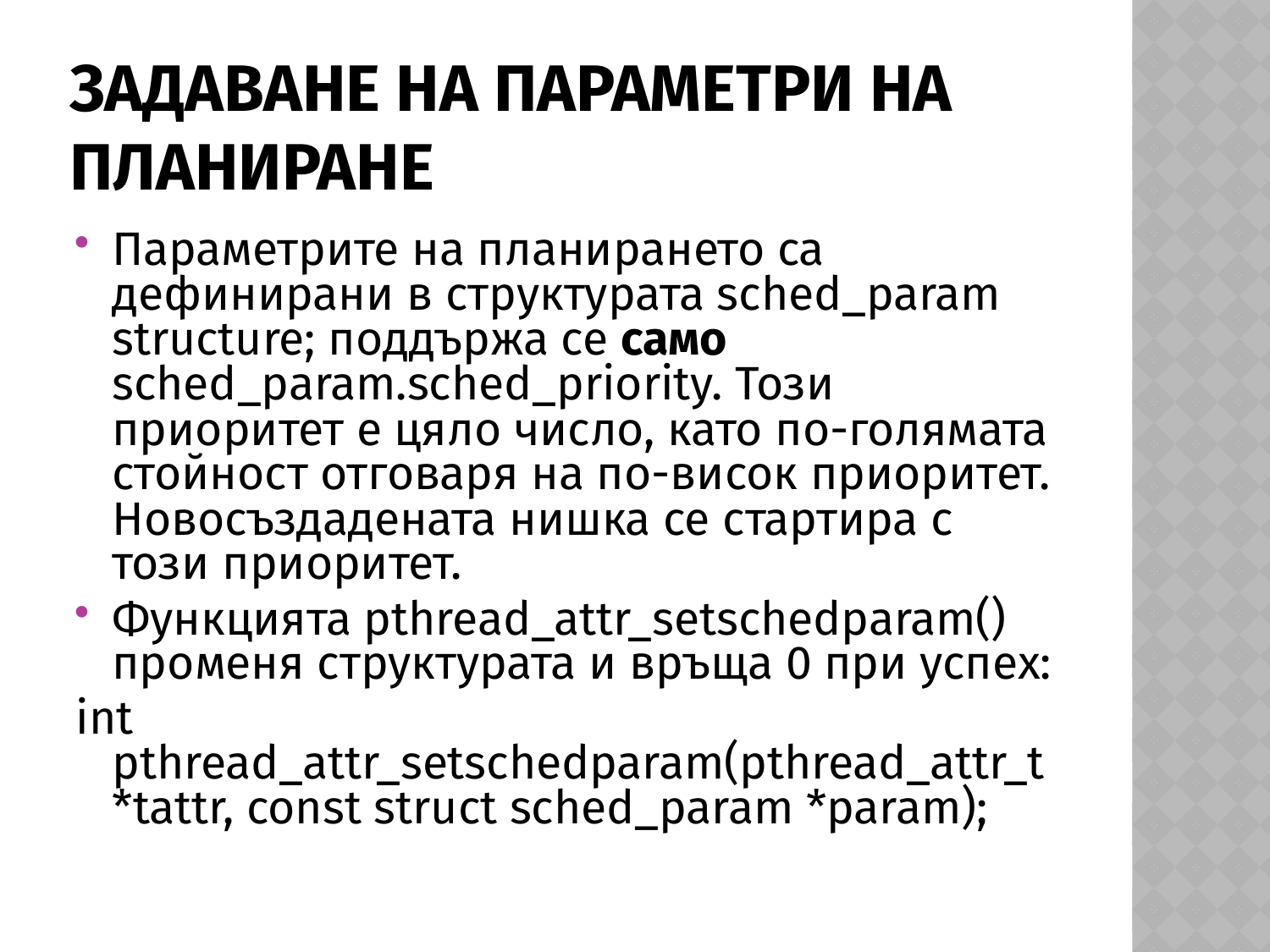

# Задаване на параметри на планиране
Параметрите на планирането са дефинирани в структурата sched_param structure; поддържа се само sched_param.sched_priority. Този приоритет е цяло число, като по-голямата стойност отговаря на по-висок приоритет. Новосъздадената нишка се стартира с този приоритет.
Функцията pthread_attr_setschedparam() променя структурата и връща 0 при успех:
int pthread_attr_setschedparam(pthread_attr_t *tattr, const struct sched_param *param);